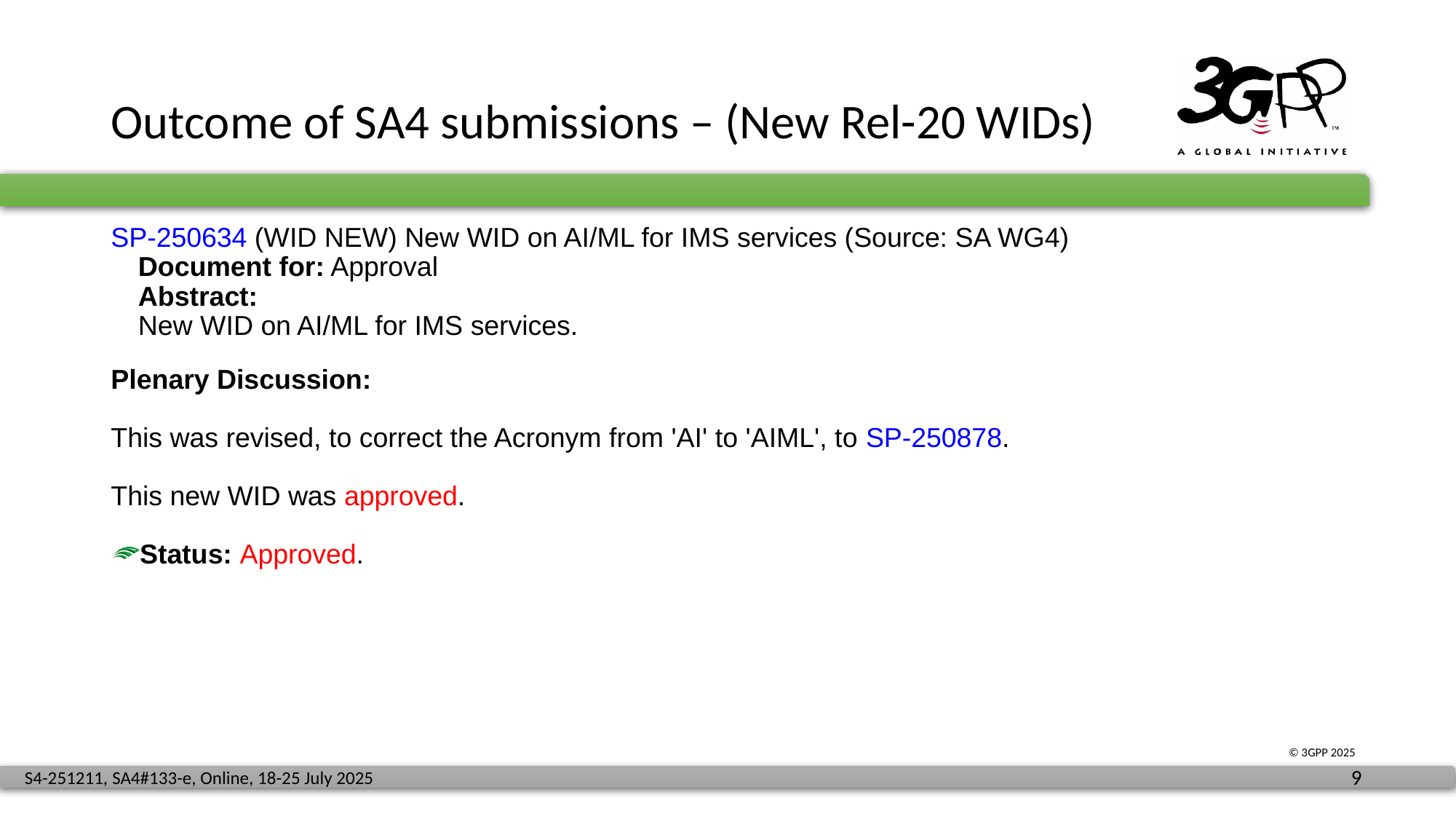

# Outcome of SA4 submissions – (New Rel-20 WIDs)
SP-250634 (WID NEW) New WID on AI/ML for IMS services (Source: SA WG4)
Document for: Approval
Abstract:
New WID on AI/ML for IMS services.
Plenary Discussion:
This was revised, to correct the Acronym from 'AI' to 'AIML', to SP-250878.
This new WID was approved.
Status: Approved.